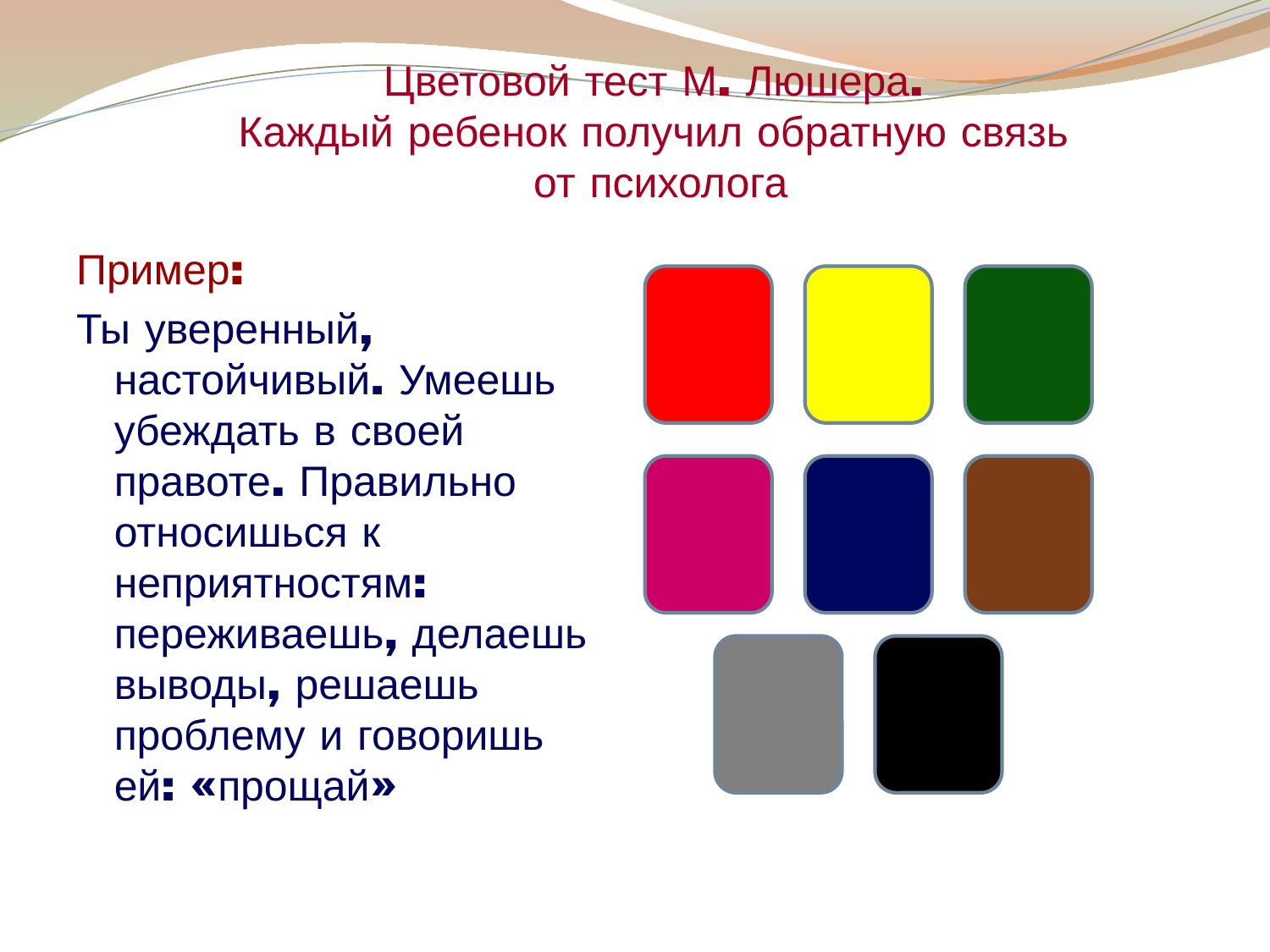

# Цветовой тест М. Люшера. Каждый ребенок получил обратную связь от психолога
Пример:
Ты уверенный, настойчивый. Умеешь убеждать в своей правоте. Правильно относишься к неприятностям: переживаешь, делаешь выводы, решаешь проблему и говоришь ей: «прощай»